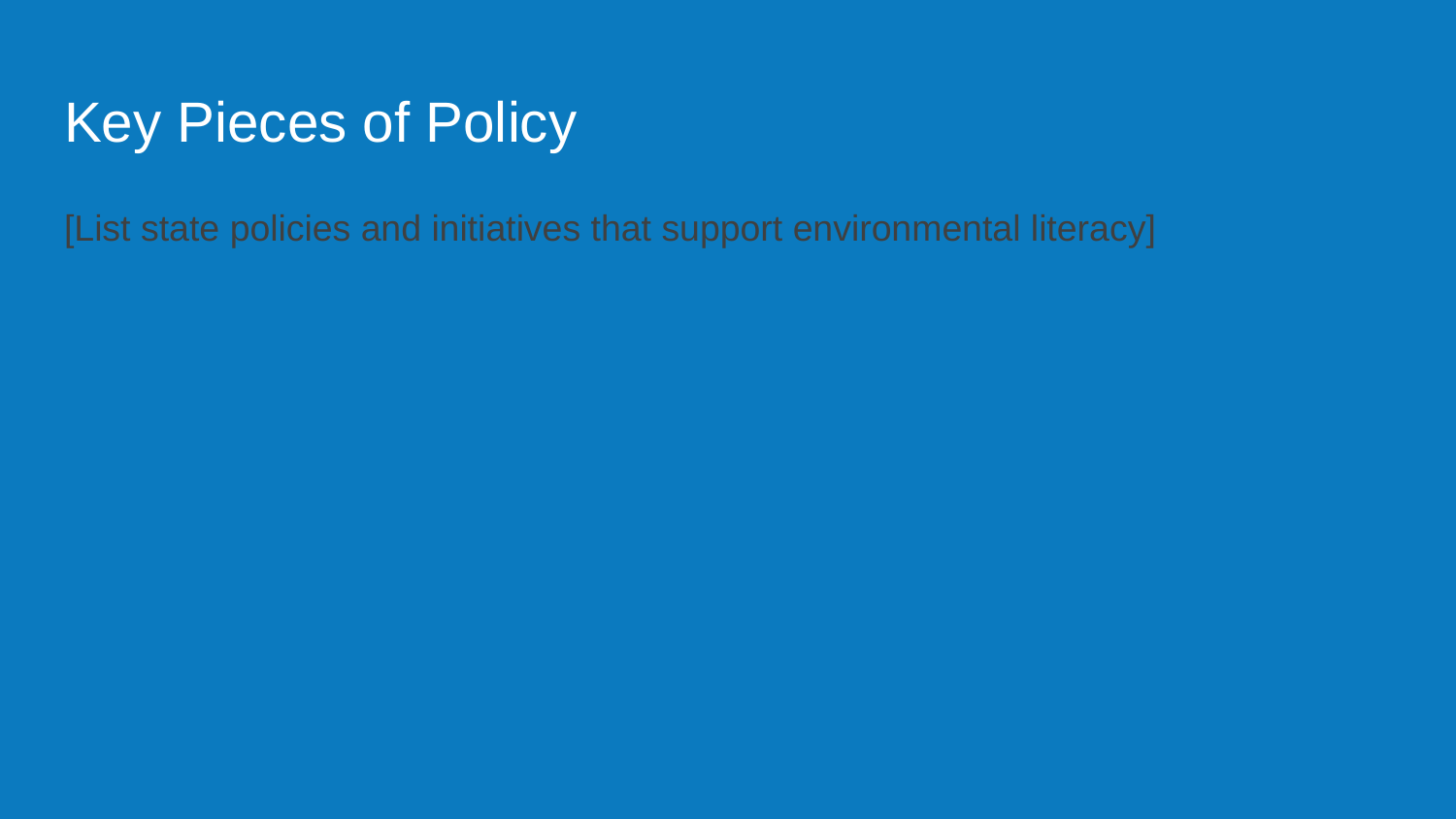

# Key Pieces of Policy
[List state policies and initiatives that support environmental literacy]